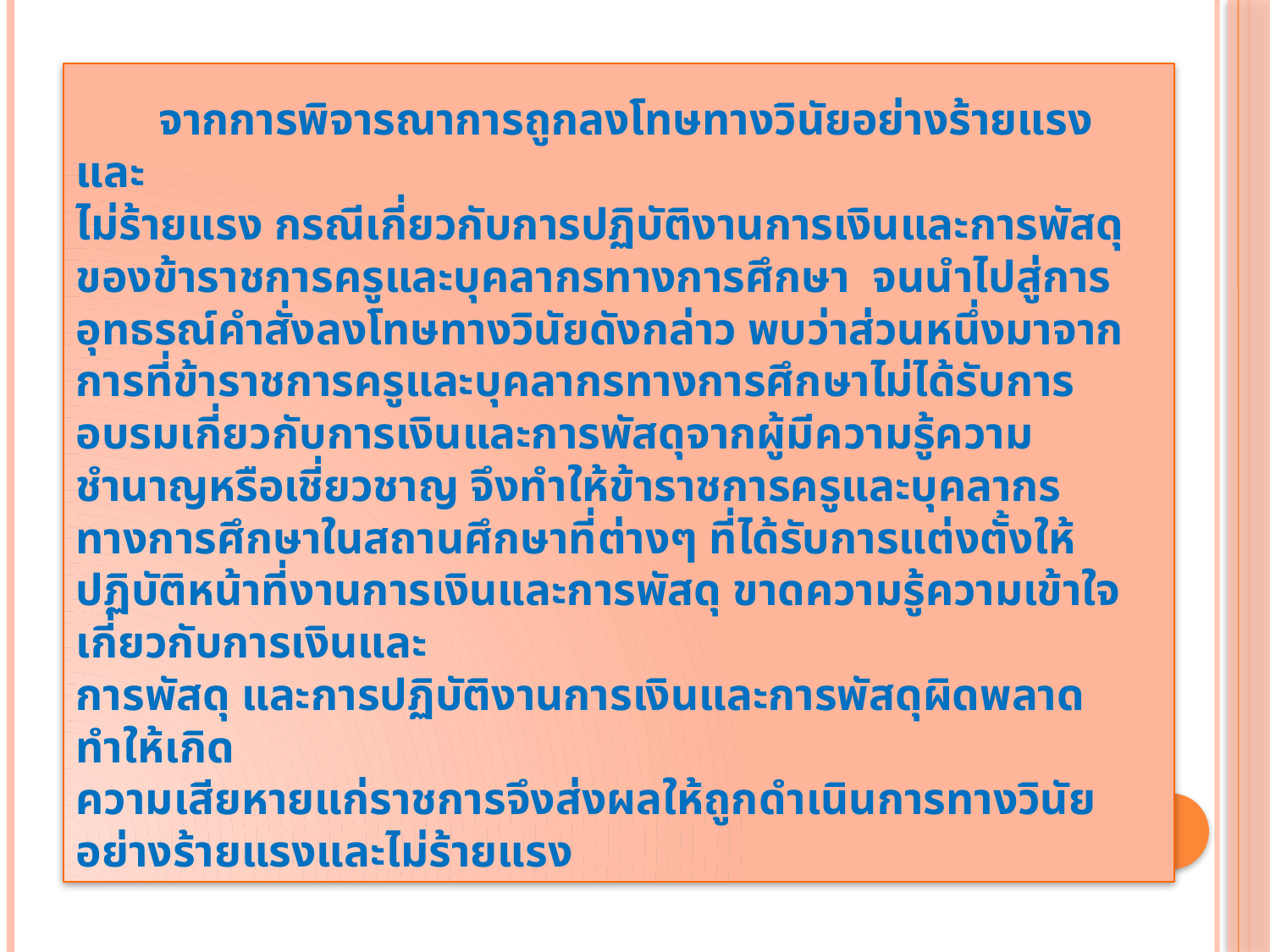

# จากการพิจารณาการถูกลงโทษทางวินัยอย่างร้ายแรงและ ไม่ร้ายแรง กรณีเกี่ยวกับการปฏิบัติงานการเงินและการพัสดุของข้าราชการครูและบุคลากรทางการศึกษา  จนนำไปสู่การอุทธรณ์คำสั่งลงโทษทางวินัยดังกล่าว พบว่าส่วนหนึ่งมาจากการที่ข้าราชการครูและบุคลากรทางการศึกษาไม่ได้รับการอบรมเกี่ยวกับการเงินและการพัสดุจากผู้มีความรู้ความชำนาญหรือเชี่ยวชาญ จึงทำให้ข้าราชการครูและบุคลากร ทางการศึกษาในสถานศึกษาที่ต่างๆ ที่ได้รับการแต่งตั้งให้ปฏิบัติหน้าที่งานการเงินและการพัสดุ ขาดความรู้ความเข้าใจเกี่ยวกับการเงินและ การพัสดุ และการปฏิบัติงานการเงินและการพัสดุผิดพลาด ทำให้เกิด ความเสียหายแก่ราชการจึงส่งผลให้ถูกดำเนินการทางวินัยอย่างร้ายแรงและไม่ร้ายแรง